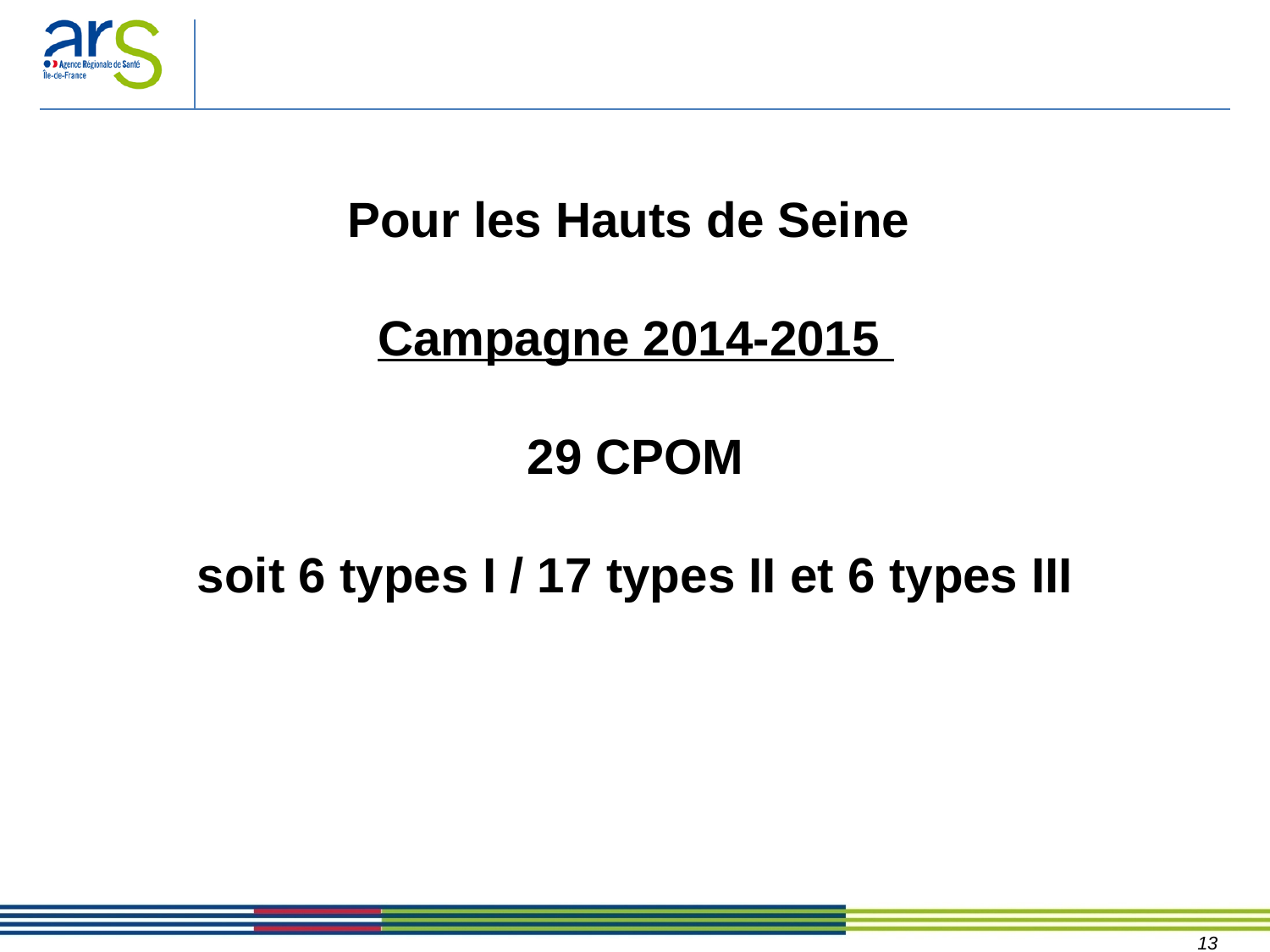

# Pour les Hauts de Seine Campagne 2014-2015 29 CPOM soit 6 types I / 17 types II et 6 types III